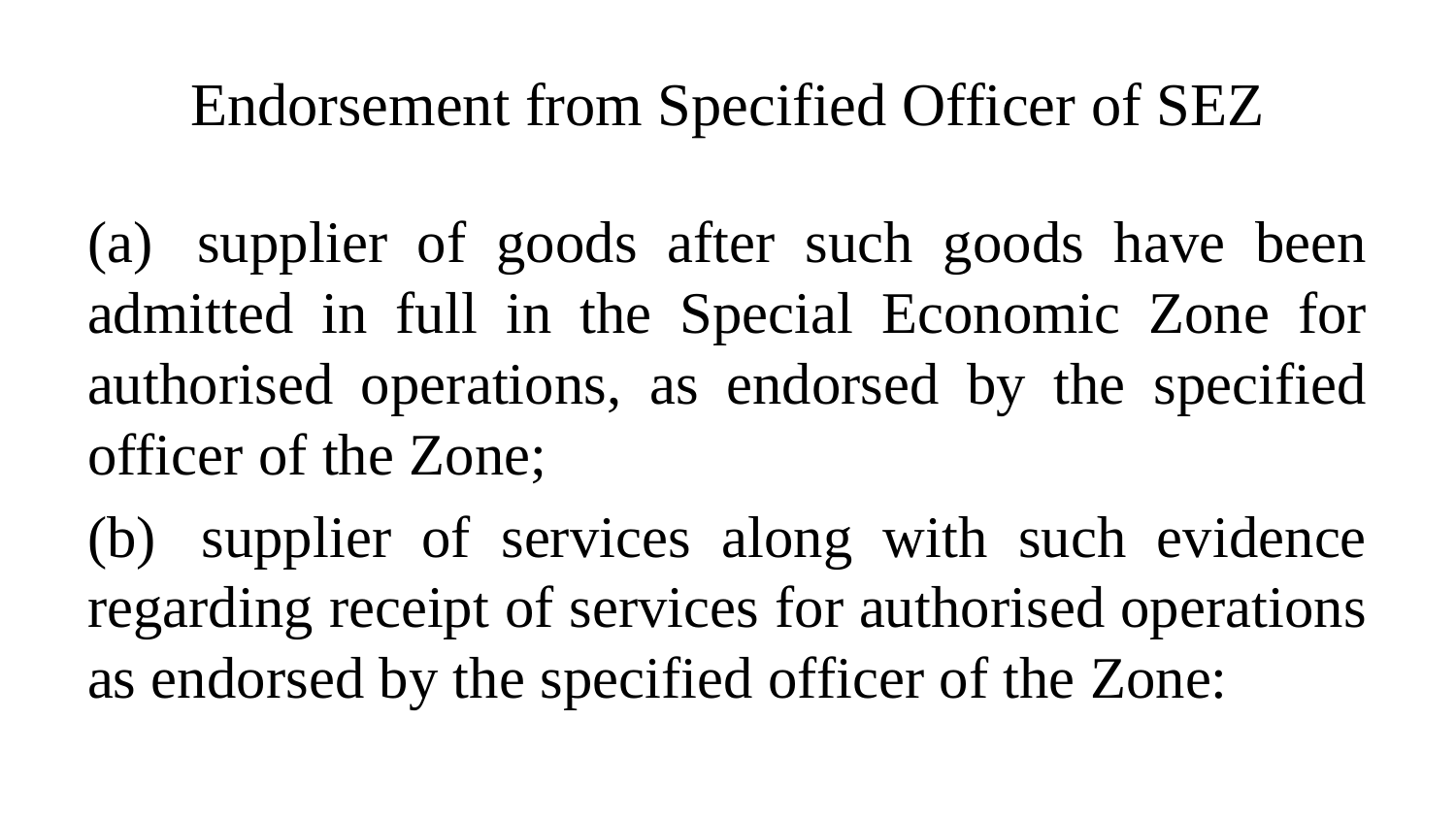

# Endorsement from Specified Officer of SEZ
(a)  supplier of goods after such goods have been admitted in full in the Special Economic Zone for authorised operations, as endorsed by the specified officer of the Zone;
(b)  supplier of services along with such evidence regarding receipt of services for authorised operations as endorsed by the specified officer of the Zone: